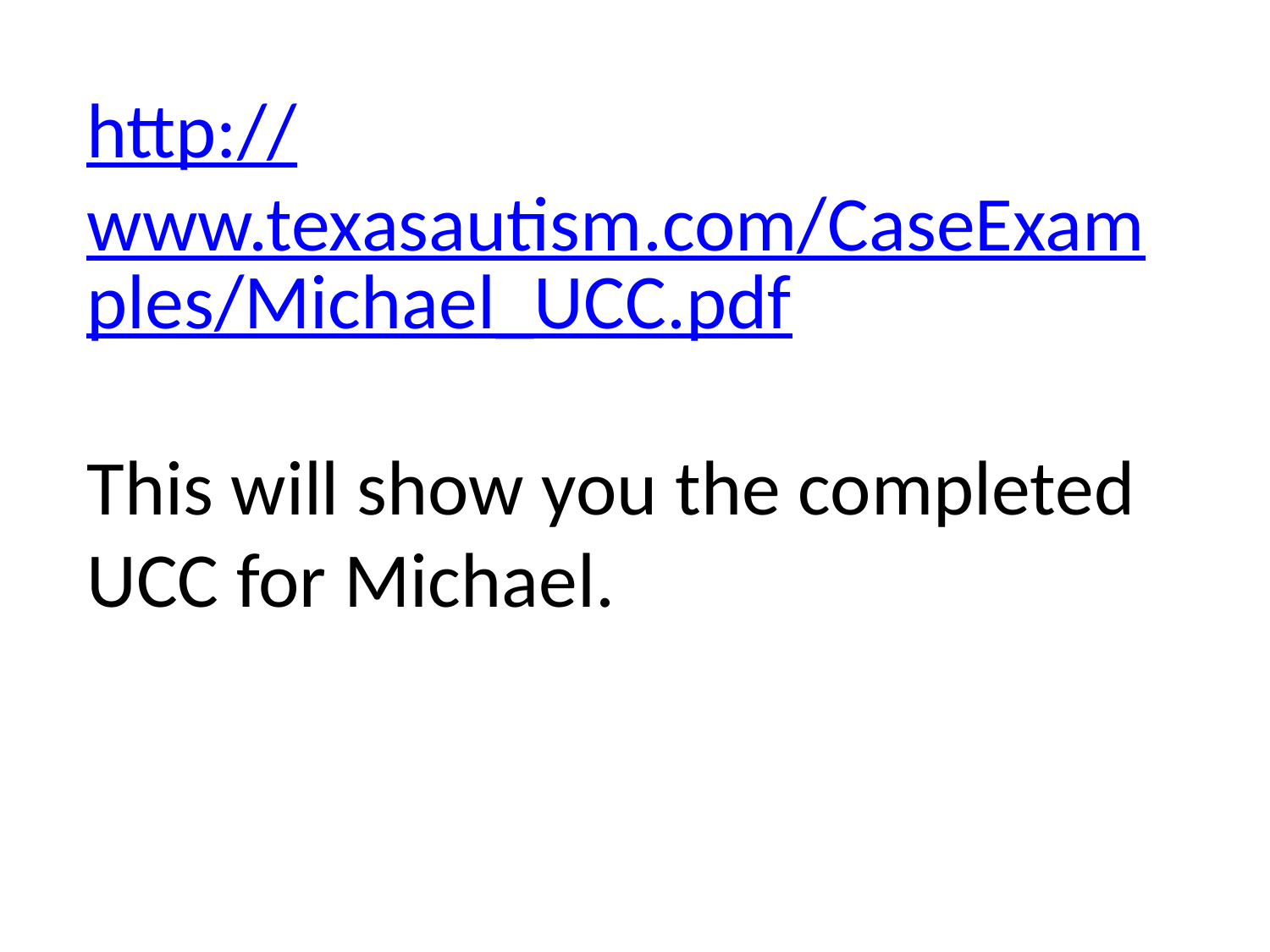

http://www.texasautism.com/CaseExamples/Michael_UCC.pdf

This will show you the completed UCC for Michael.